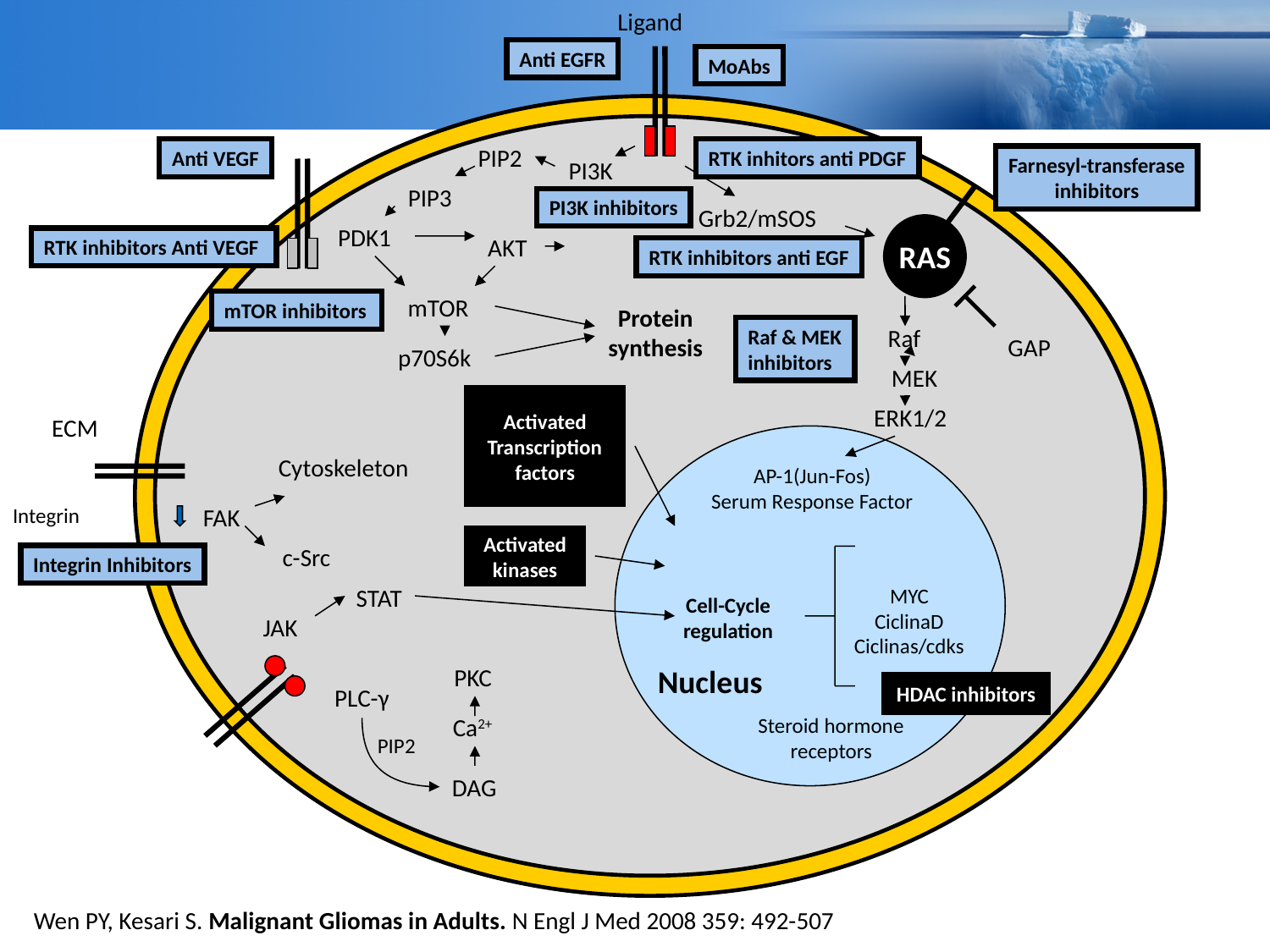

Ligand
Anti EGFR

MoAbs

PIP2
Anti VEGF
RTK inhitors anti PDGF

Farnesyl-transferase
inhibitors
PI3K

PIP3

PI3K inhibitors
Grb2/mSOS

PDK1
RAS
AKT

RTK inhibitors Anti VEGF

RTK inhibitors anti EGF

mTOR

mTOR inhibitors
Protein
synthesis

Raf
Raf & MEK
inhibitors

GAP
p70S6k

MEK

Activated
Transcription
factors
ERK1/2

ECM

Cytoskeleton

AP-1(Jun-Fos)
Serum Response Factor

Integrin
FAK

Activated
kinases
c-Src
Integrin Inhibitors

STAT
MYC
CiclinaD
Ciclinas/cdks
Cell-Cycle
regulation

JAK

PKC
Nucleus

HDAC inhibitors

PLC-γ

Ca2+
Steroid hormone
receptors
PIP2

DAG
Wen PY, Kesari S. Malignant Gliomas in Adults. N Engl J Med 2008 359: 492-507